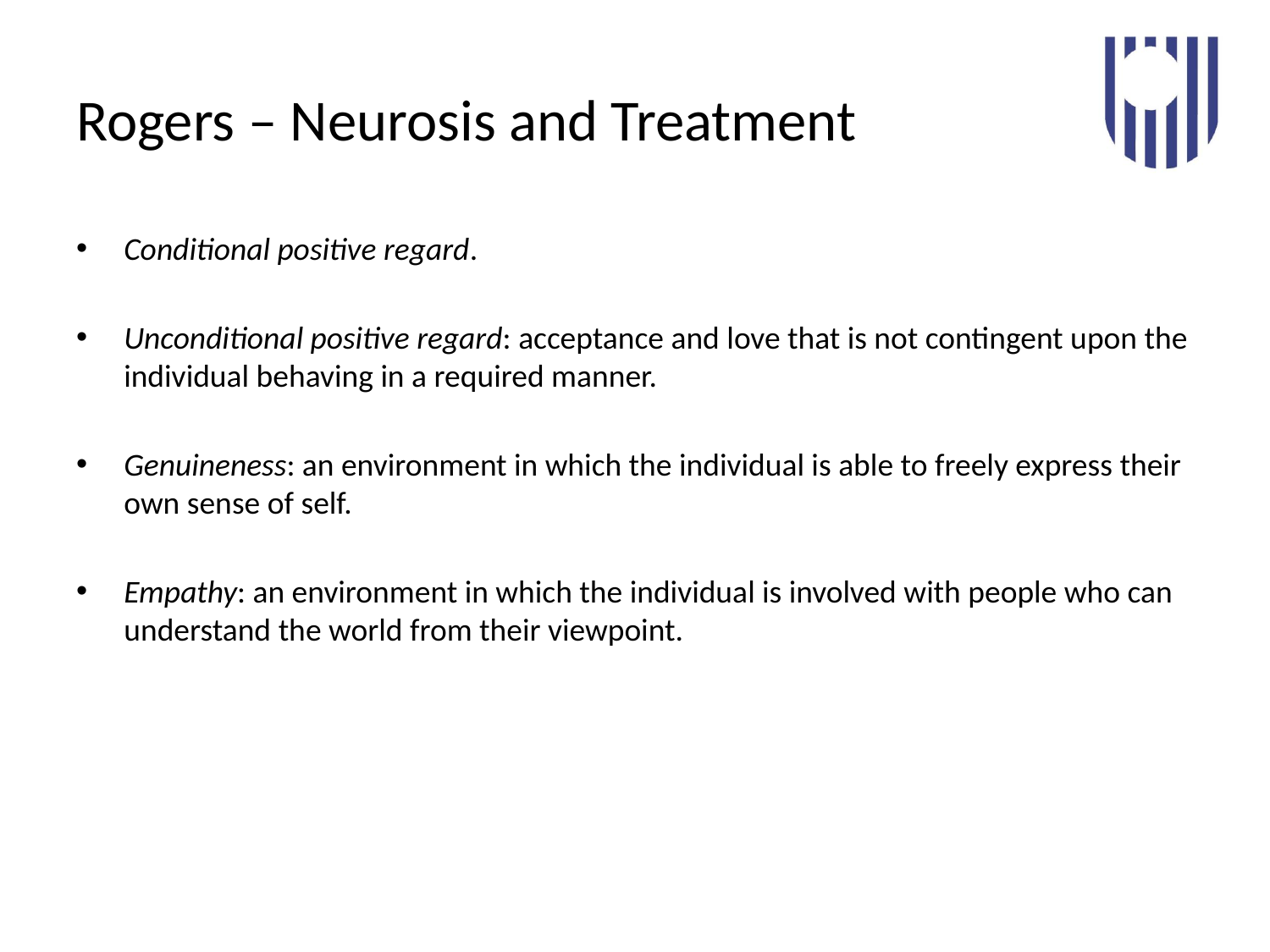

# Rogers – Neurosis and Treatment
Conditional positive regard.

Unconditional positive regard: acceptance and love that is not contingent upon the individual behaving in a required manner.

Genuineness: an environment in which the individual is able to freely express their own sense of self.

Empathy: an environment in which the individual is involved with people who can understand the world from their viewpoint.